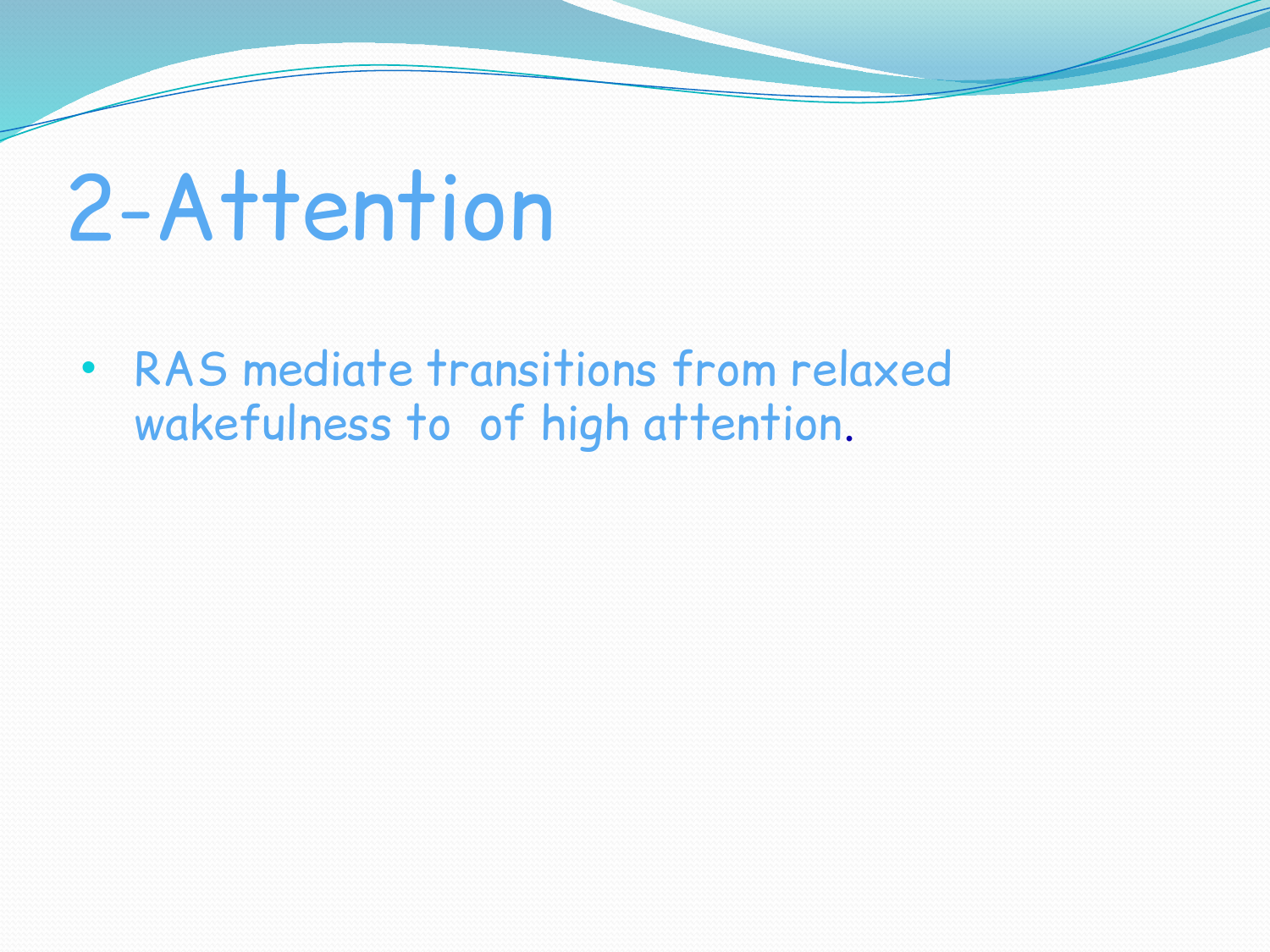

# 2-Attention

RAS mediate transitions from relaxed wakefulness to  of high attention.